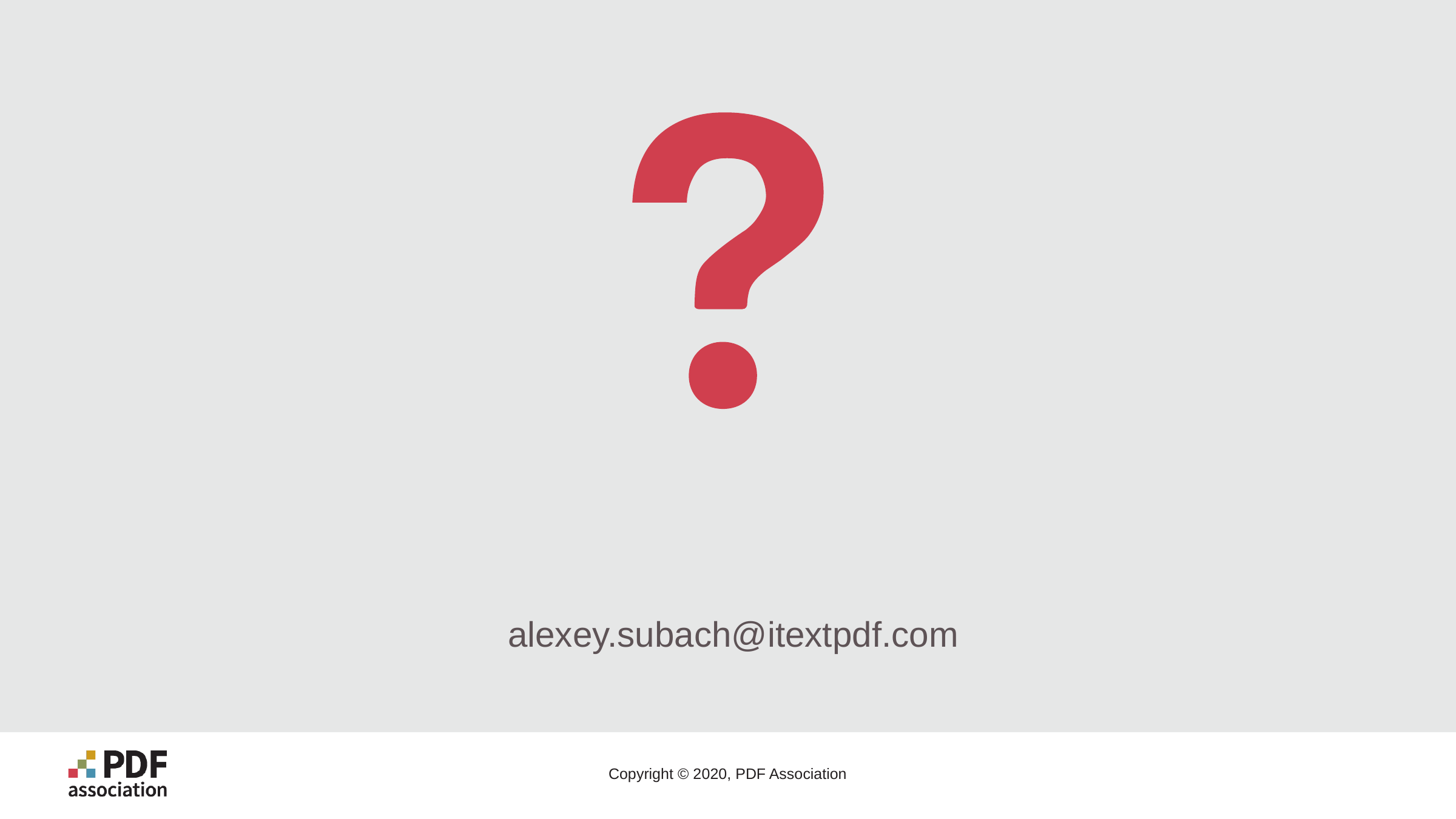

# Thank you! Questions?
alexey.subach@itextpdf.com
25
Copyright © 2020, PDF Association